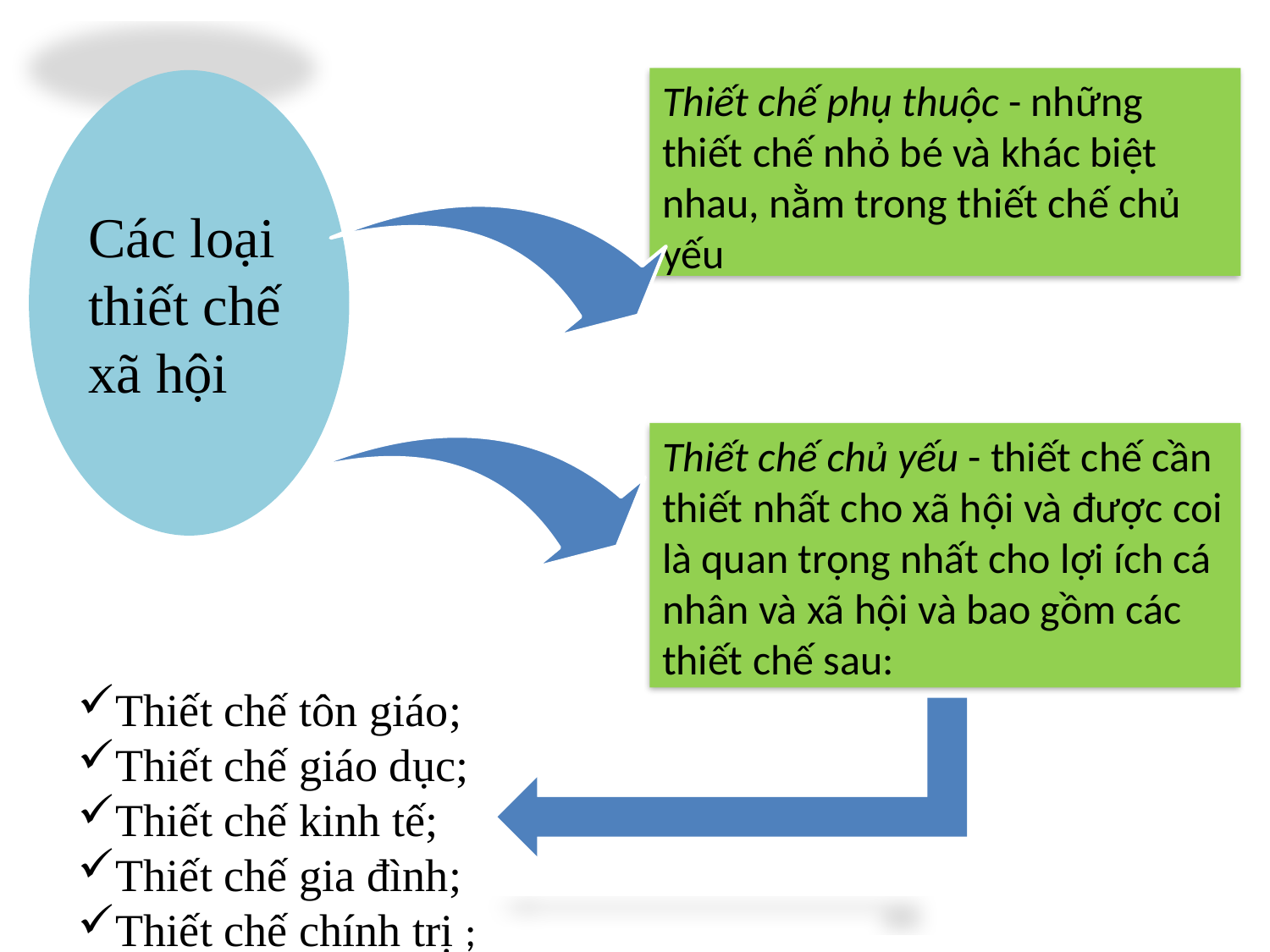

Thiết chế phụ thuộc - những thiết chế nhỏ bé và khác biệt nhau, nằm trong thiết chế chủ yếu
Các loại thiết chế xã hội

Thiết chế chủ yếu - thiết chế cần thiết nhất cho xã hội và được coi là quan trọng nhất cho lợi ích cá nhân và xã hội và bao gồm các thiết chế sau:

Thiết chế tôn giáo;
Thiết chế giáo dục;
Thiết chế kinh tế;
Thiết chế gia đình;
Thiết chế chính trị ;